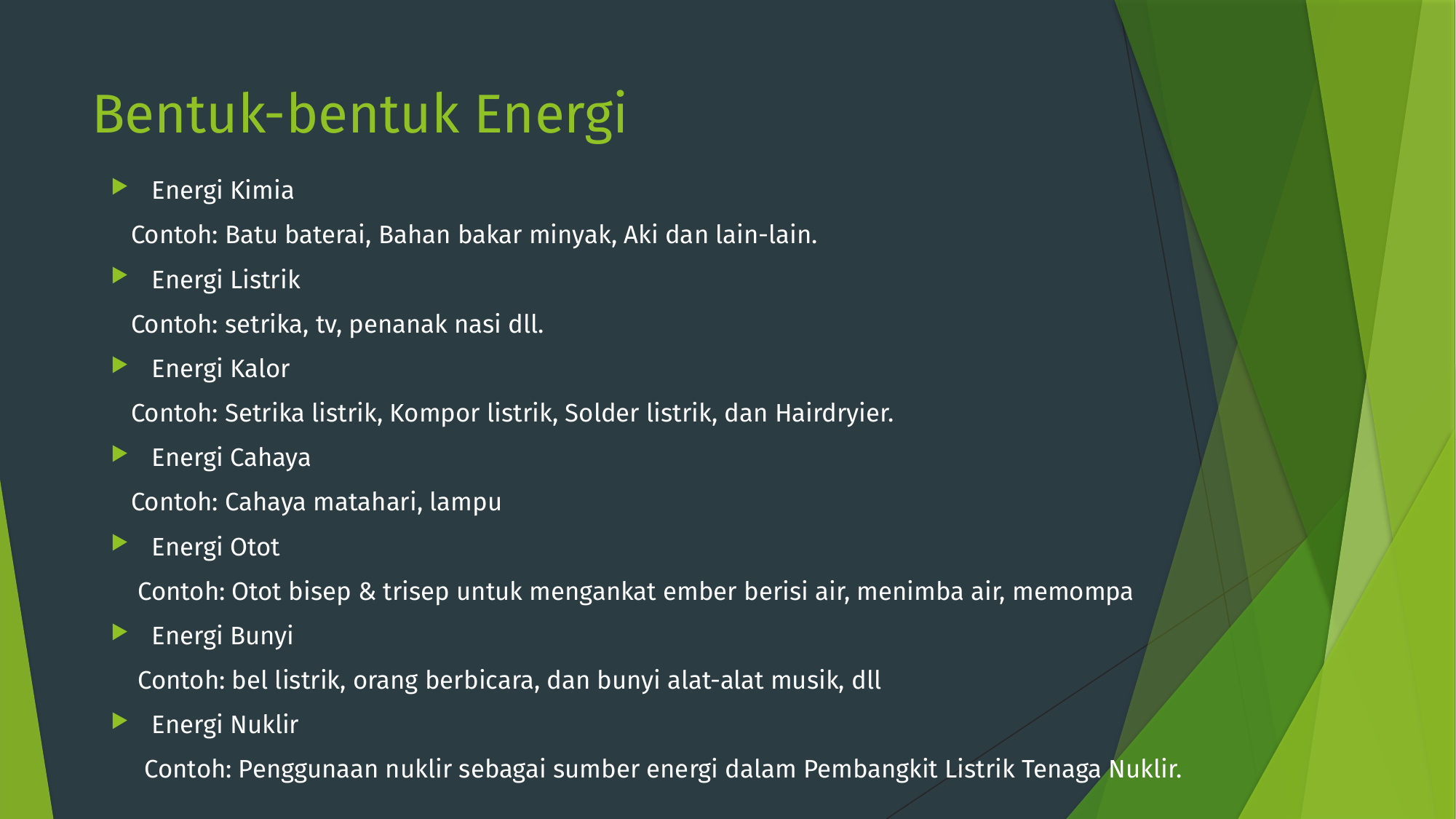

# Bentuk-bentuk Energi
Energi Kimia
   Contoh: Batu baterai, Bahan bakar minyak, Aki dan lain-lain.
Energi Listrik
   Contoh: setrika, tv, penanak nasi dll.
Energi Kalor
   Contoh: Setrika listrik, Kompor listrik, Solder listrik, dan Hairdryier.
Energi Cahaya
   Contoh: Cahaya matahari, lampu
Energi Otot
    Contoh: Otot bisep & trisep untuk mengankat ember berisi air, menimba air, memompa
Energi Bunyi
    Contoh: bel listrik, orang berbicara, dan bunyi alat-alat musik, dll
Energi Nuklir
     Contoh: Penggunaan nuklir sebagai sumber energi dalam Pembangkit Listrik Tenaga Nuklir.